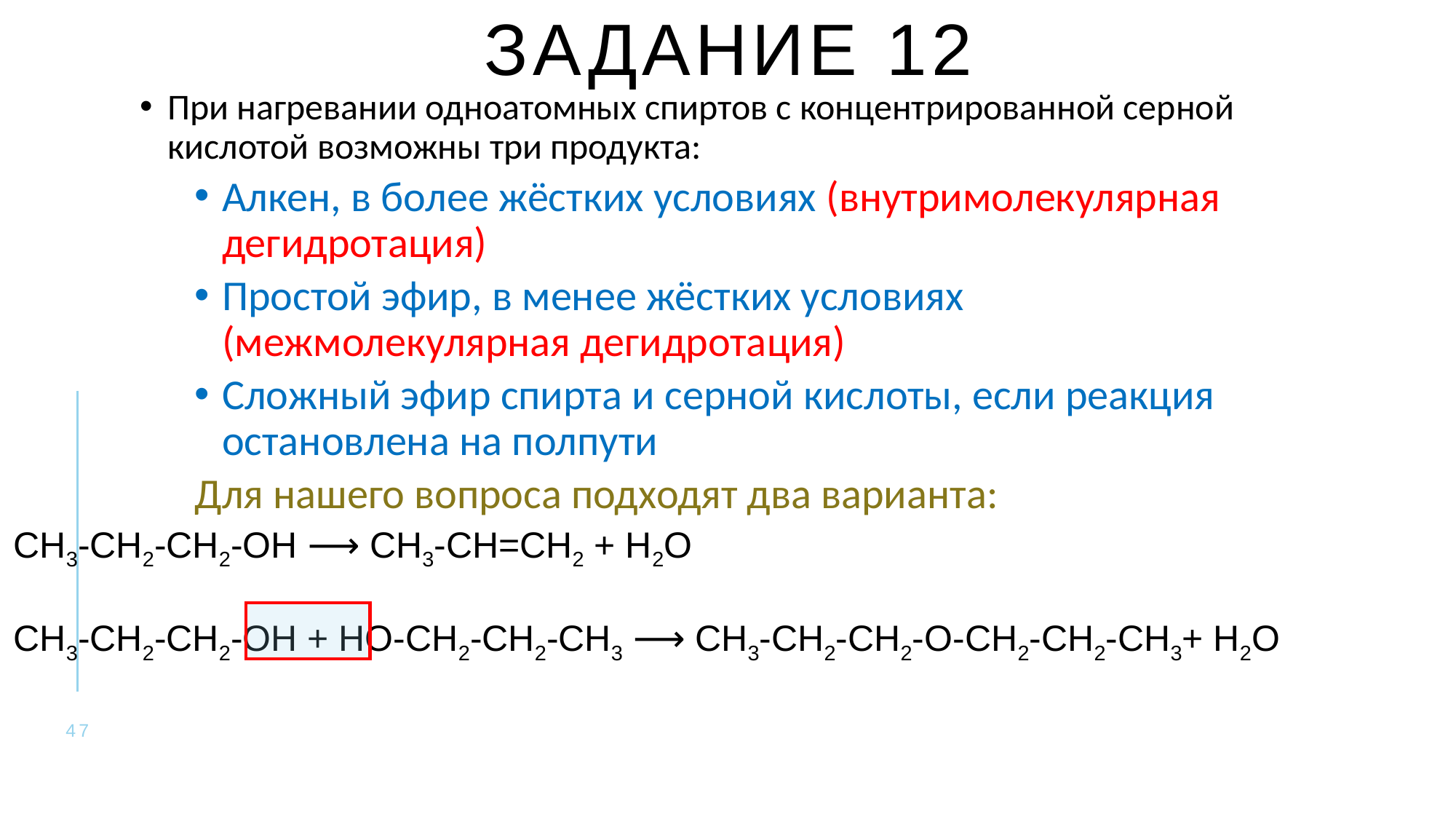

# Задание 12
При нагревании одноатомных спиртов с концентрированной серной кислотой возможны три продукта:
Алкен, в более жёстких условиях (внутримолекулярная дегидротация)
Простой эфир, в менее жёстких условиях (межмолекулярная дегидротация)
Сложный эфир спирта и серной кислоты, если реакция остановлена на полпути
Для нашего вопроса подходят два варианта:
CH3-CH2-CH2-OH ⟶ CH3-CH=CH2 + H2O

CH3-CH2-CH2-OH + HO-CH2-CH2-CH3 ⟶ CH3-CH2-CH2-O-CH2-CH2-CH3+ H2O

47